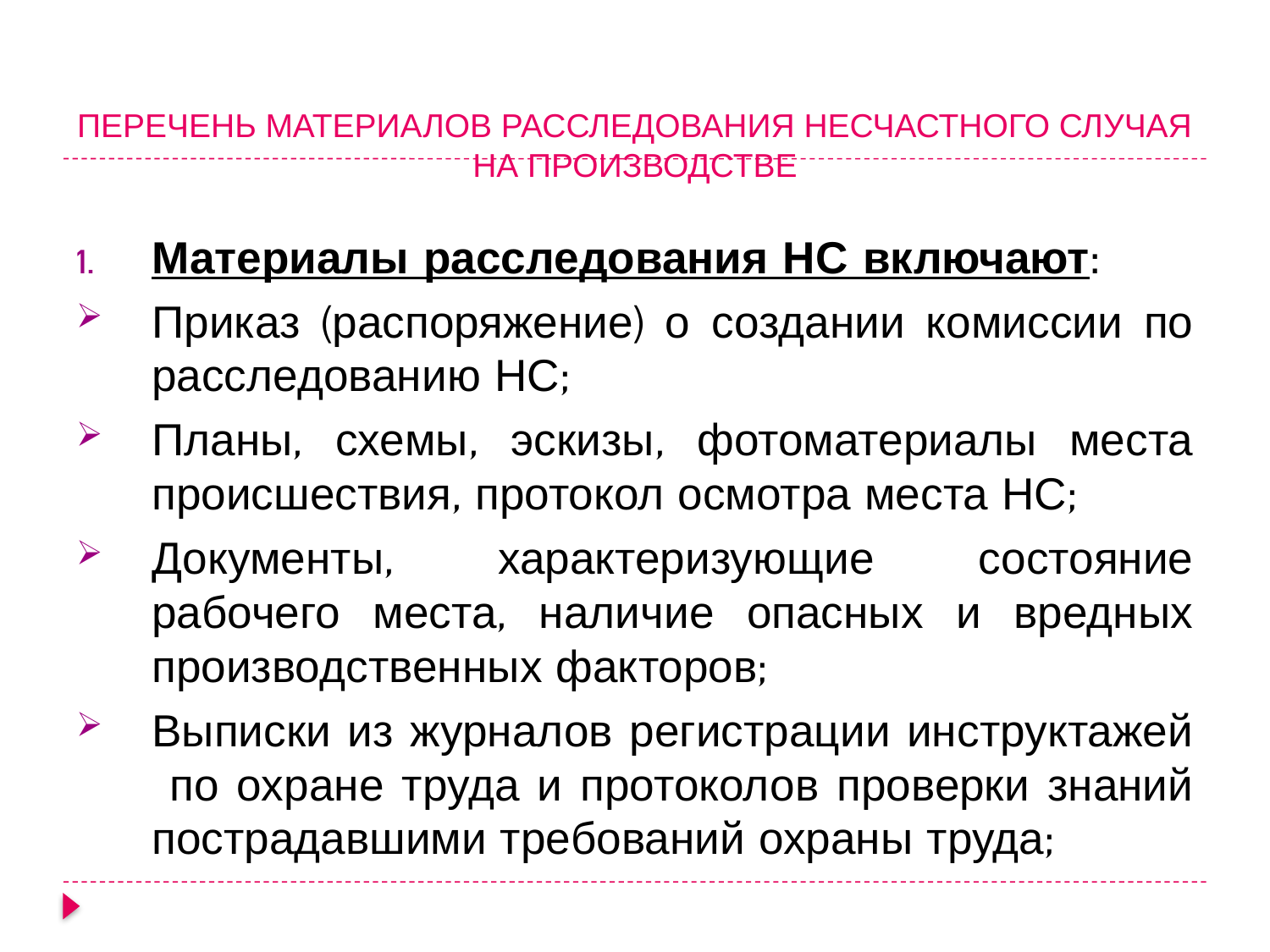

# ПЕРЕЧЕНЬ МАТЕРИАЛОВ РАССЛЕДОВАНИЯ НЕСЧАСТНОГО СЛУЧАЯ НА ПРОИЗВОДСТВЕ
Материалы расследования НС включают:
Приказ (распоряжение) о создании комиссии по расследованию НС;
Планы, схемы, эскизы, фотоматериалы места происшествия, протокол осмотра места НС;
Документы, характеризующие состояние рабочего места, наличие опасных и вредных производственных факторов;
Выписки из журналов регистрации инструктажей  по охране труда и протоколов проверки знаний пострадавшими требований охраны труда;